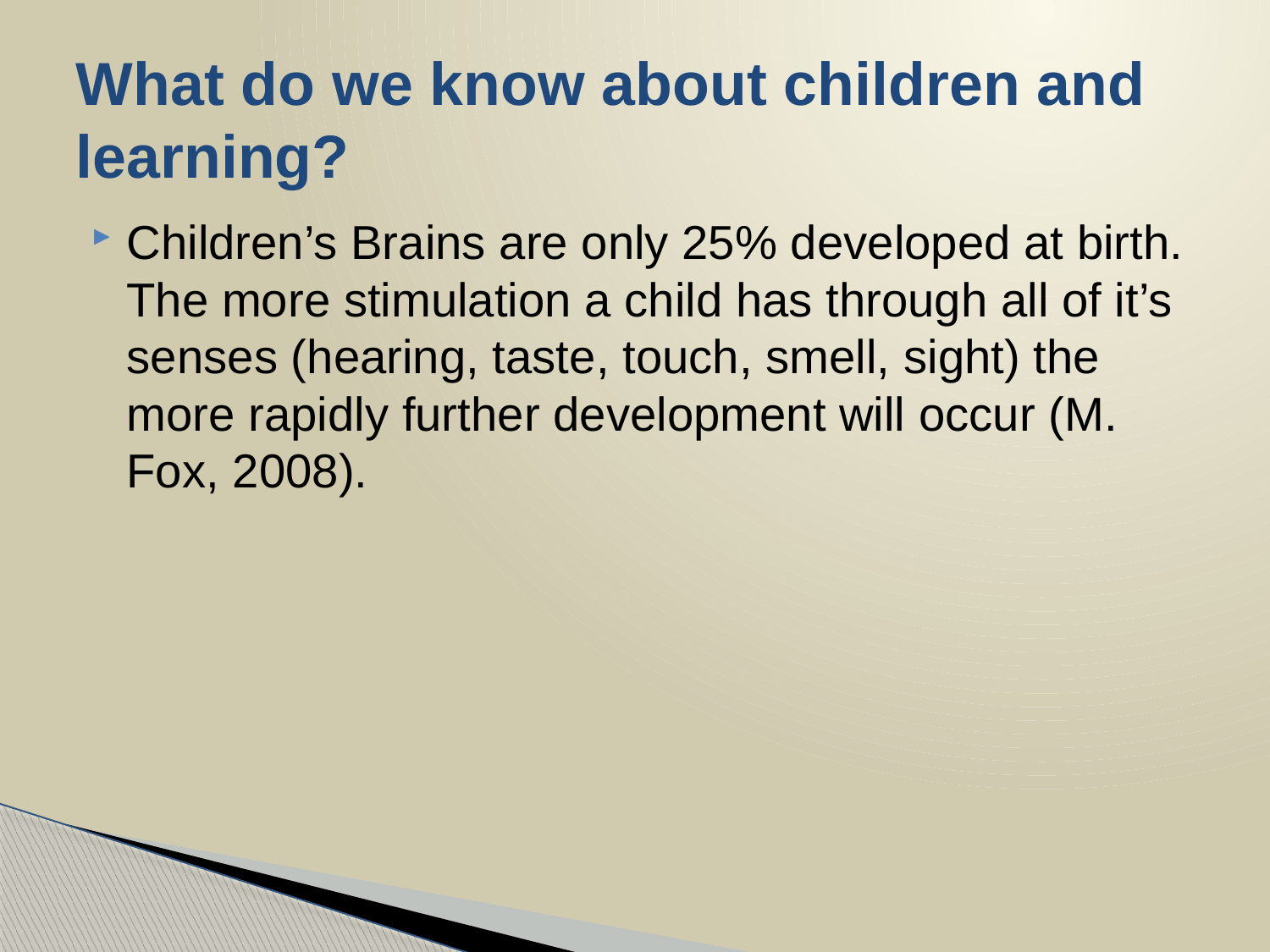

# What do we know about children and learning?
Children’s Brains are only 25% developed at birth. The more stimulation a child has through all of it’s senses (hearing, taste, touch, smell, sight) the more rapidly further development will occur (M. Fox, 2008).